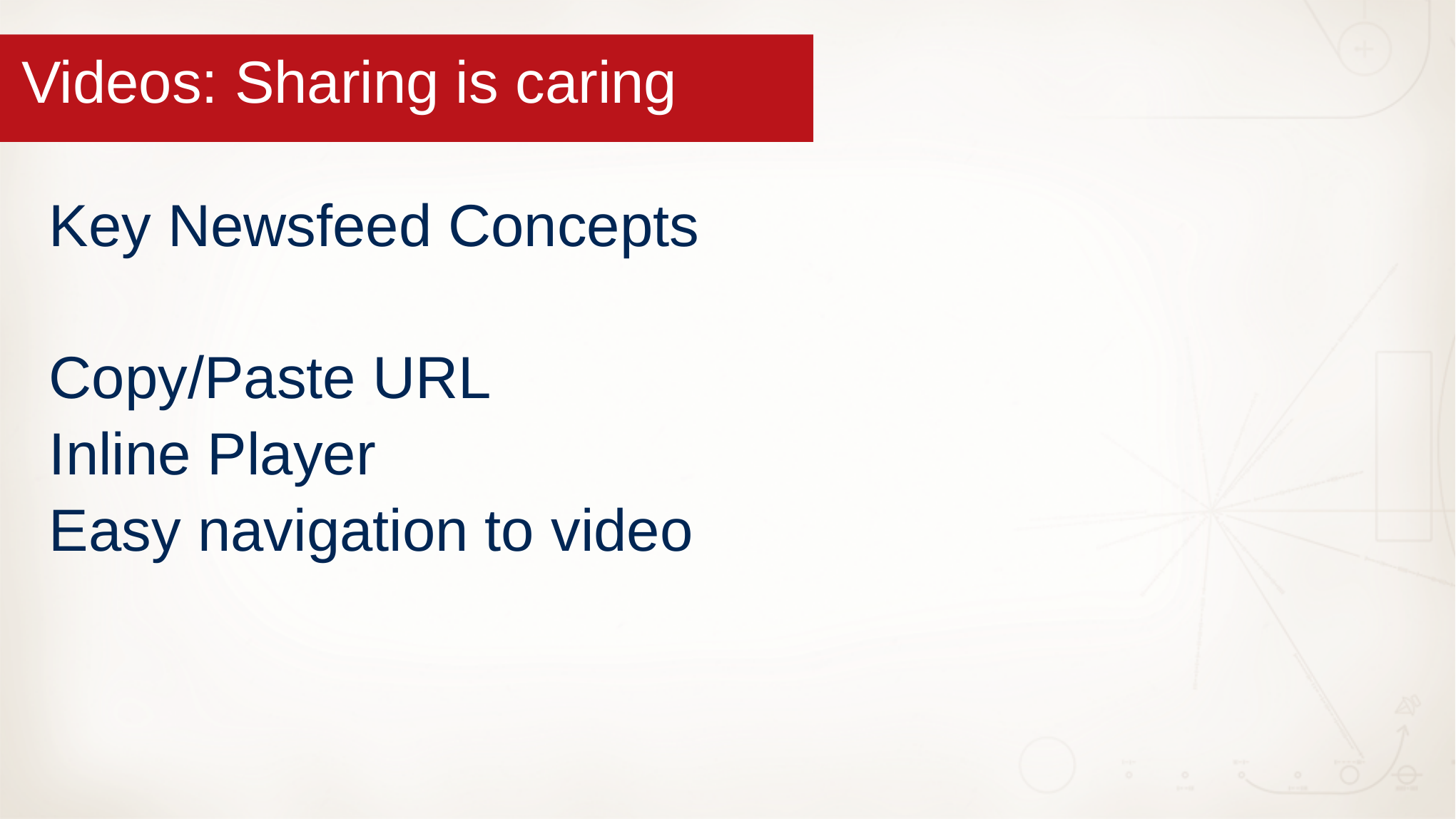

Videos: Sharing is caring
Key Newsfeed Concepts

Copy/Paste URL
Inline Player
Easy navigation to video